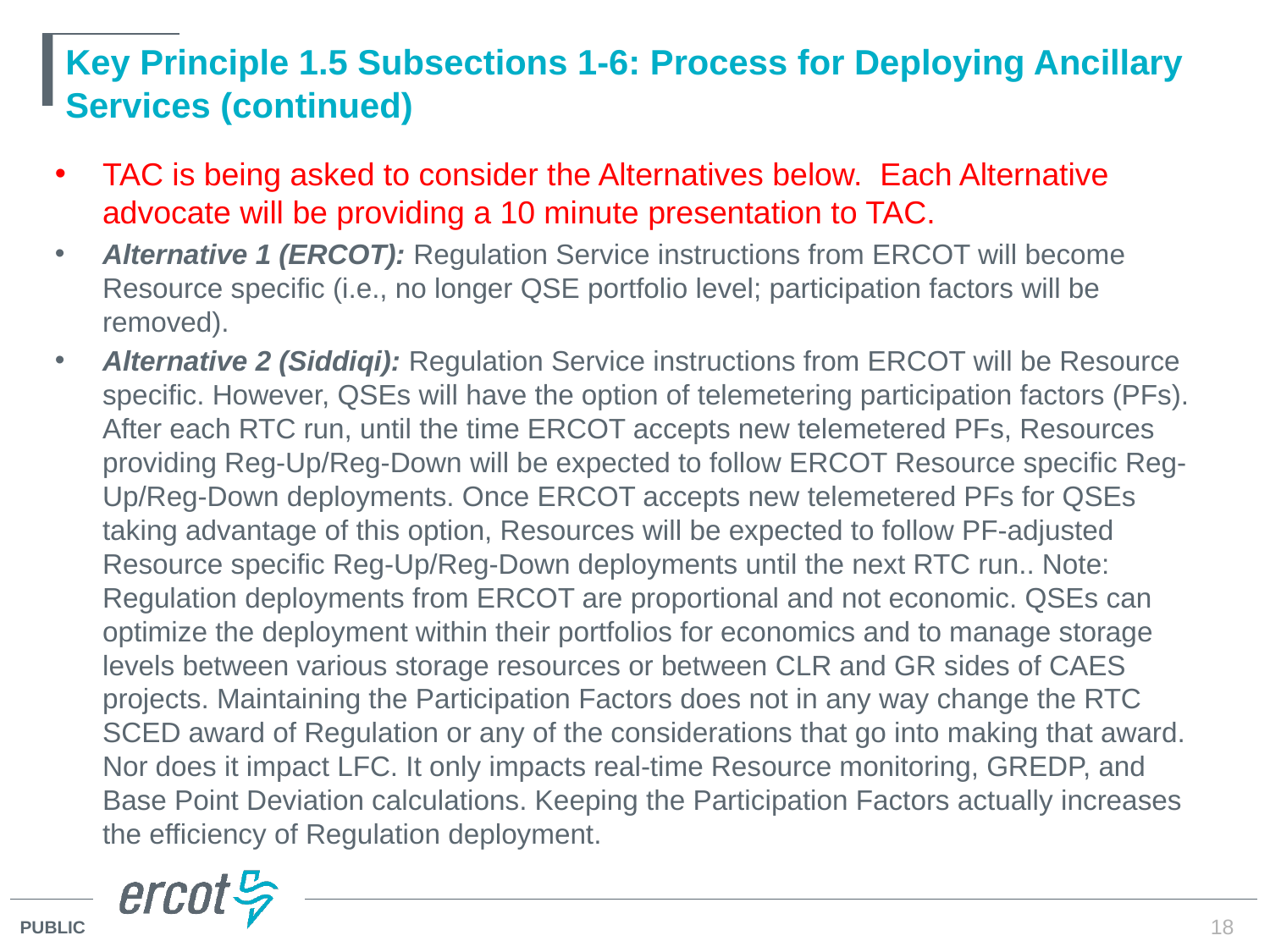

# Key Principle 1.5 Subsections 1-6: Process for Deploying Ancillary Services (continued)
TAC is being asked to consider the Alternatives below.  Each Alternative advocate will be providing a 10 minute presentation to TAC.
Alternative 1 (ERCOT): Regulation Service instructions from ERCOT will become Resource specific (i.e., no longer QSE portfolio level; participation factors will be removed).
Alternative 2 (Siddiqi): Regulation Service instructions from ERCOT will be Resource specific. However, QSEs will have the option of telemetering participation factors (PFs). After each RTC run, until the time ERCOT accepts new telemetered PFs, Resources providing Reg-Up/Reg-Down will be expected to follow ERCOT Resource specific Reg-Up/Reg-Down deployments. Once ERCOT accepts new telemetered PFs for QSEs taking advantage of this option, Resources will be expected to follow PF-adjusted Resource specific Reg-Up/Reg-Down deployments until the next RTC run.. Note: Regulation deployments from ERCOT are proportional and not economic. QSEs can optimize the deployment within their portfolios for economics and to manage storage levels between various storage resources or between CLR and GR sides of CAES projects. Maintaining the Participation Factors does not in any way change the RTC SCED award of Regulation or any of the considerations that go into making that award. Nor does it impact LFC. It only impacts real-time Resource monitoring, GREDP, and Base Point Deviation calculations. Keeping the Participation Factors actually increases the efficiency of Regulation deployment.

18